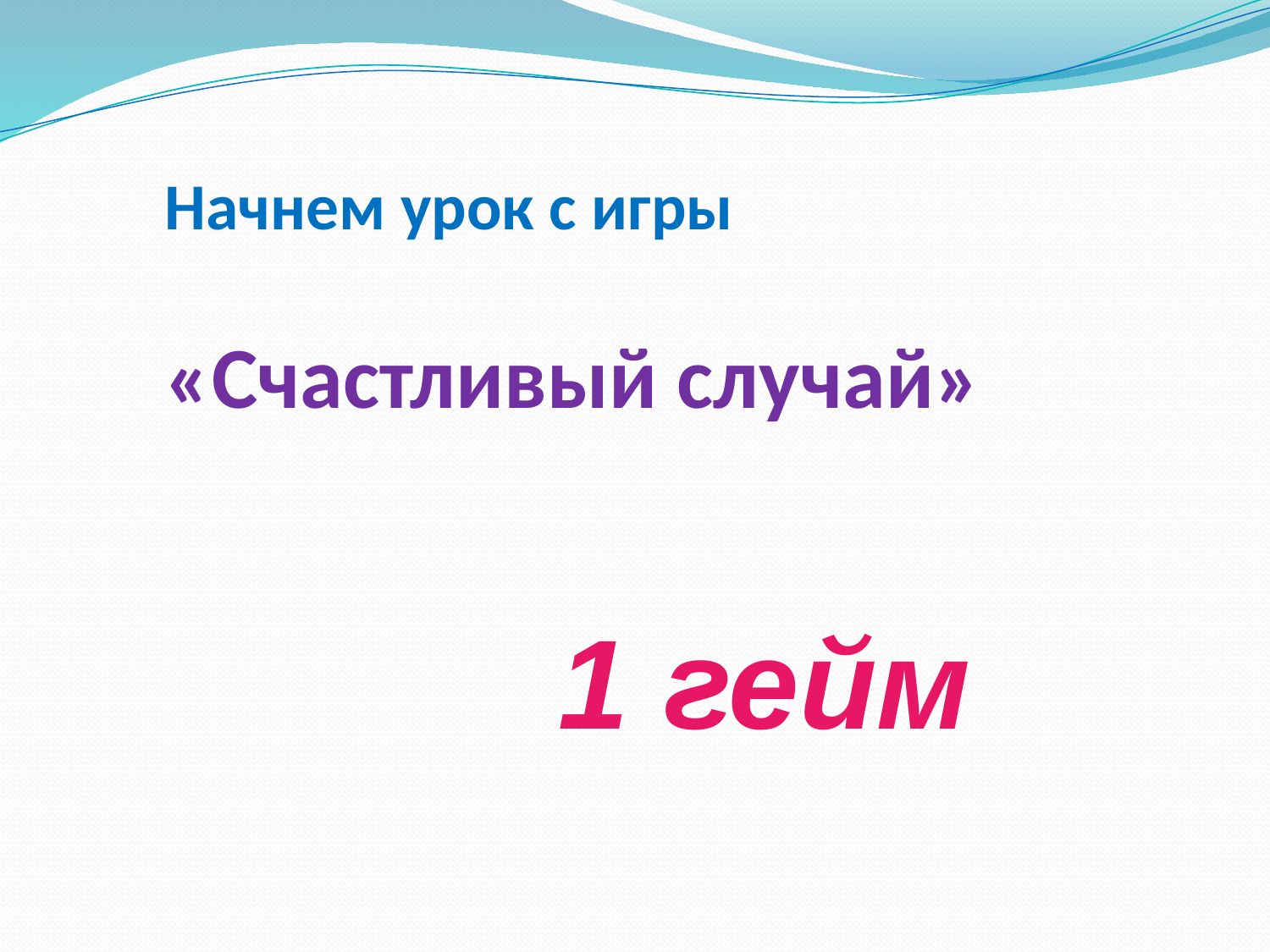

# Начнем урок с игры «Счастливый случай»
1 гейм